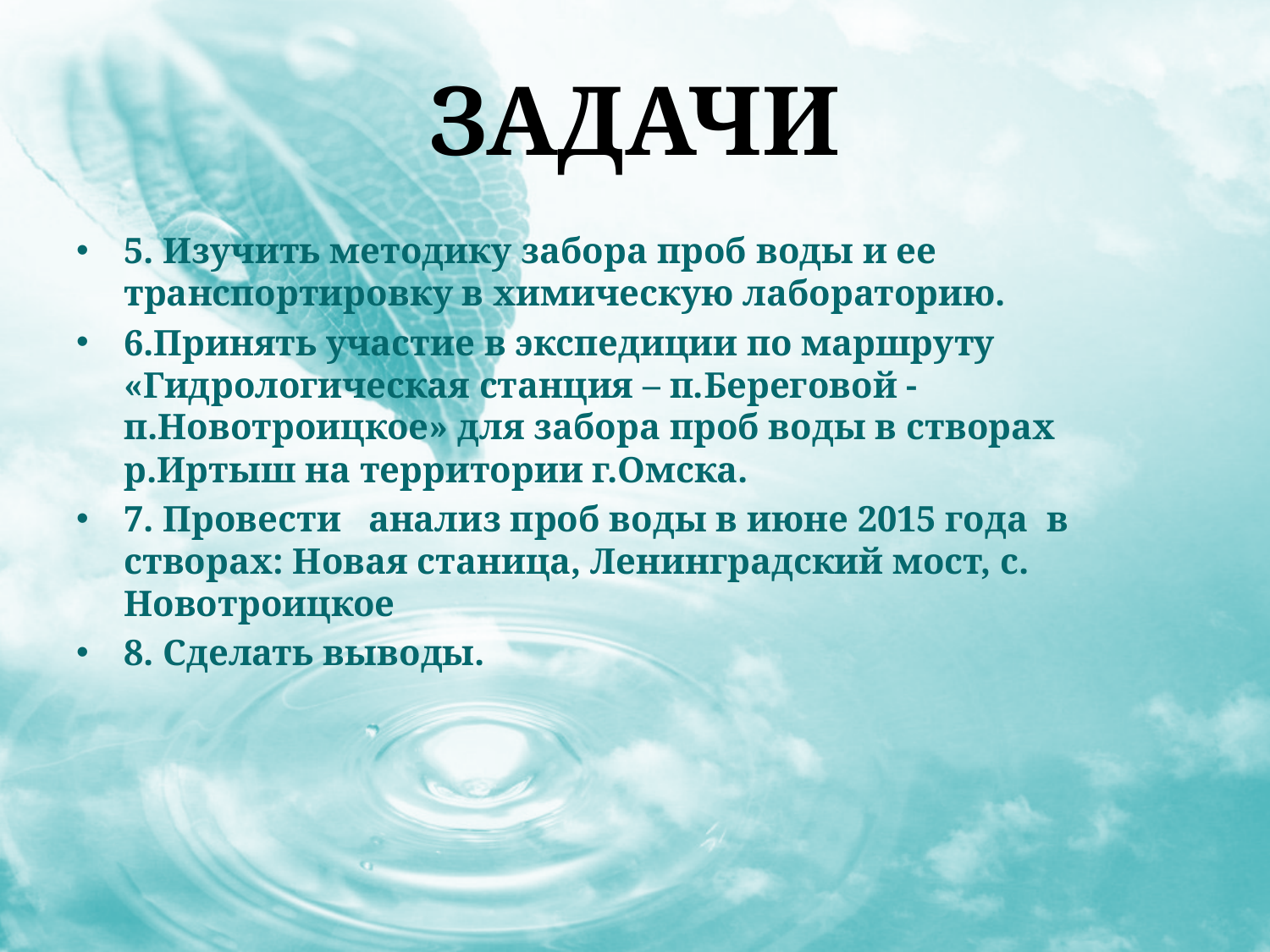

# Задачи
5. Изучить методику забора проб воды и ее транспортировку в химическую лабораторию.
6.Принять участие в экспедиции по маршруту «Гидрологическая станция – п.Береговой - п.Новотроицкое» для забора проб воды в створах р.Иртыш на территории г.Омска.
7. Провести   анализ проб воды в июне 2015 года  в створах: Новая станица, Ленинградский мост, с. Новотроицкое
8. Сделать выводы.